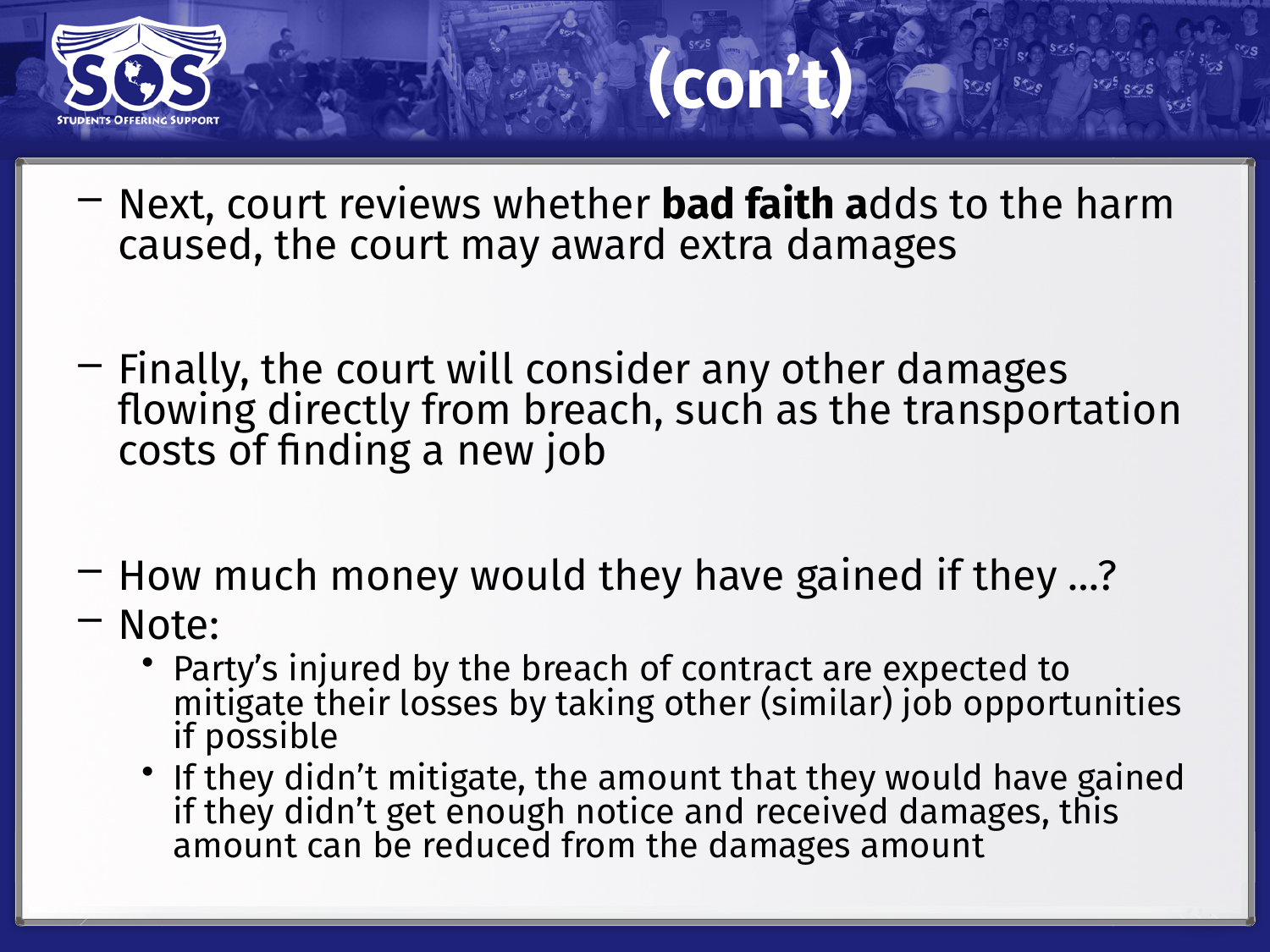

# (con’t)
Next, court reviews whether bad faith adds to the harm caused, the court may award extra damages

Finally, the court will consider any other damages flowing directly from breach, such as the transportation costs of finding a new job

How much money would they have gained if they …?
Note:
Party’s injured by the breach of contract are expected to mitigate their losses by taking other (similar) job opportunities if possible
If they didn’t mitigate, the amount that they would have gained if they didn’t get enough notice and received damages, this amount can be reduced from the damages amount